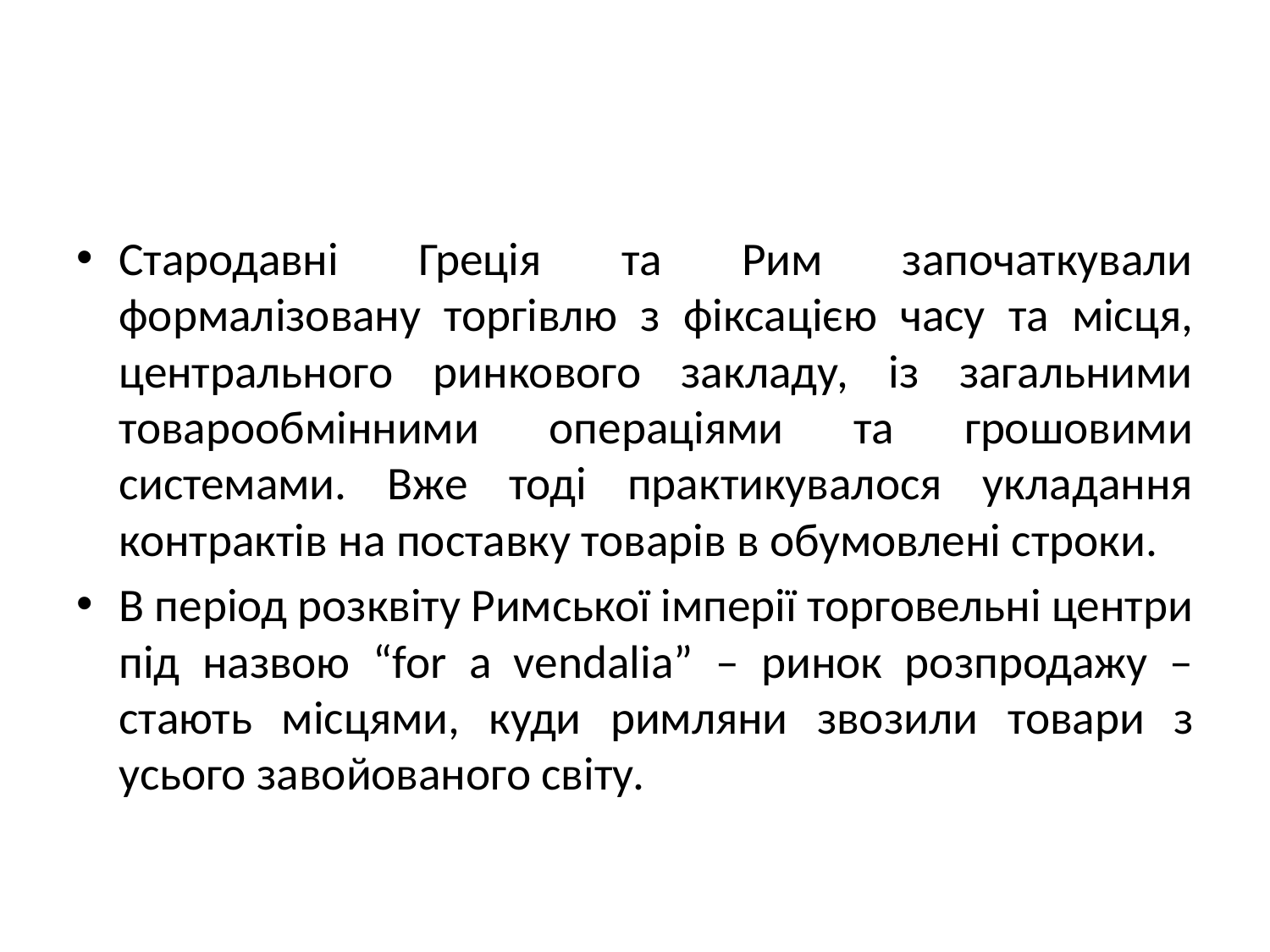

#
Стародавні Греція та Рим започаткували формалізовану торгівлю з фіксацією часу та місця, центрального ринкового закладу, із загальними товарообмінними операціями та грошовими системами. Вже тоді практикувалося укладання контрактів на поставку товарів в обумовлені строки.
В період розквіту Римської імперії торговельні центри під назвою “for a vendalіa” – ринок розпродажу – стають місцями, куди римляни звозили товари з усього завойованого світу.